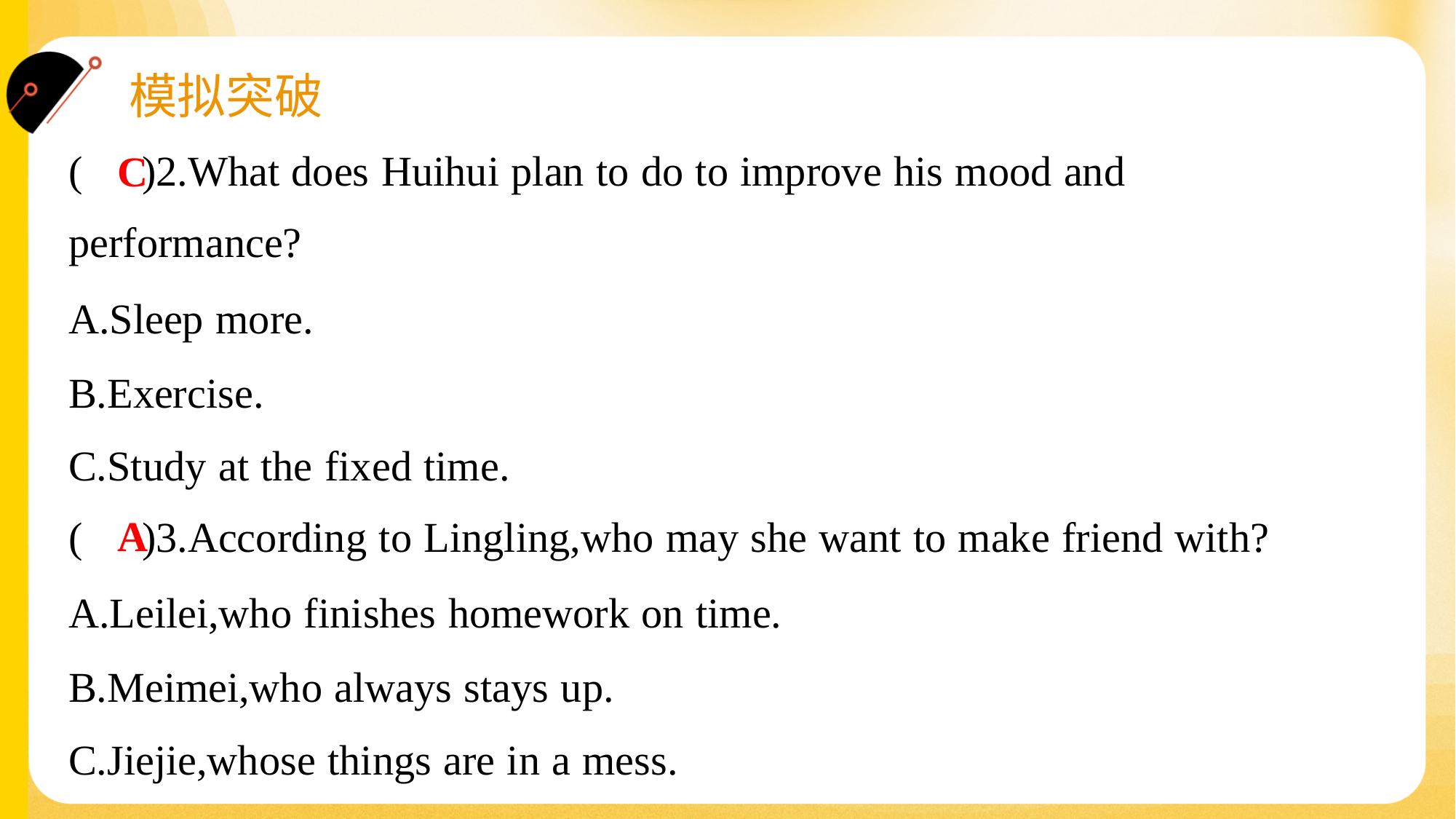

(     )2.What does Huihui plan to do to improve his mood and
performance?
C
A.Sleep more.
B.Exercise.
C.Study at the fixed time.
A
(     )3.According to Lingling,who may she want to make friend with?
A.Leilei,who finishes homework on time.
B.Meimei,who always stays up.
C.Jiejie,whose things are in a mess.